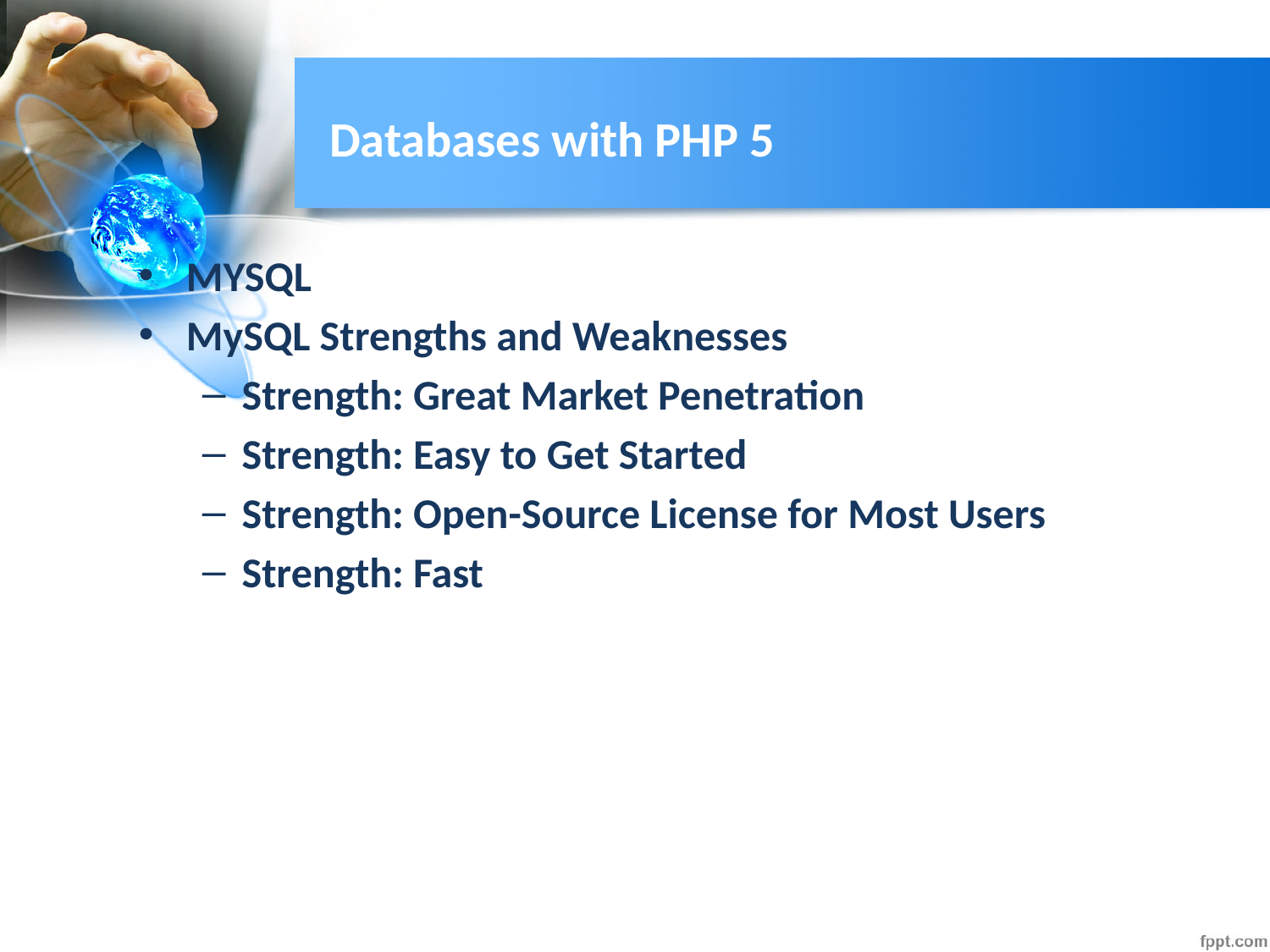

# Databases with PHP 5
MYSQL
MySQL Strengths and Weaknesses
Strength: Great Market Penetration
Strength: Easy to Get Started
Strength: Open-Source License for Most Users
Strength: Fast